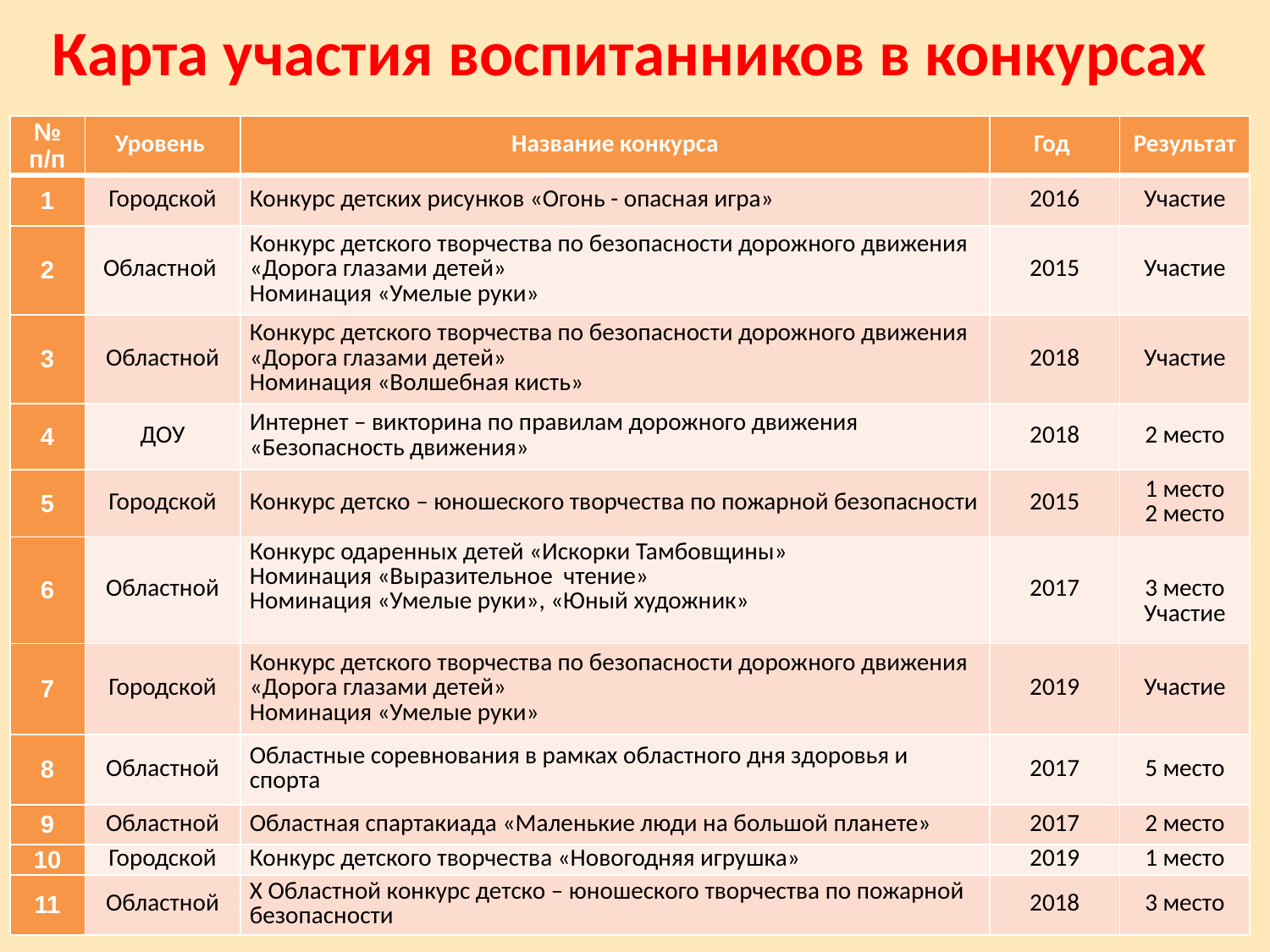

Карта участия воспитанников в конкурсах
| № п/п | Уровень | Название конкурса | Год | Результат |
| --- | --- | --- | --- | --- |
| 1 | Городской | Конкурс детских рисунков «Огонь - опасная игра» | 2016 | Участие |
| 2 | Областной | Конкурс детского творчества по безопасности дорожного движения «Дорога глазами детей» Номинация «Умелые руки» | 2015 | Участие |
| 3 | Областной | Конкурс детского творчества по безопасности дорожного движения «Дорога глазами детей» Номинация «Волшебная кисть» | 2018 | Участие |
| 4 | ДОУ | Интернет – викторина по правилам дорожного движения «Безопасность движения» | 2018 | 2 место |
| 5 | Городской | Конкурс детско – юношеского творчества по пожарной безопасности | 2015 | 1 место 2 место |
| 6 | Областной | Конкурс одаренных детей «Искорки Тамбовщины» Номинация «Выразительное чтение» Номинация «Умелые руки», «Юный художник» | 2017 | 3 место Участие |
| 7 | Городской | Конкурс детского творчества по безопасности дорожного движения «Дорога глазами детей» Номинация «Умелые руки» | 2019 | Участие |
| 8 | Областной | Областные соревнования в рамках областного дня здоровья и спорта | 2017 | 5 место |
| 9 | Областной | Областная спартакиада «Маленькие люди на большой планете» | 2017 | 2 место |
| 10 | Городской | Конкурс детского творчества «Новогодняя игрушка» | 2019 | 1 место |
| 11 | Областной | X Областной конкурс детско – юношеского творчества по пожарной безопасности | 2018 | 3 место |